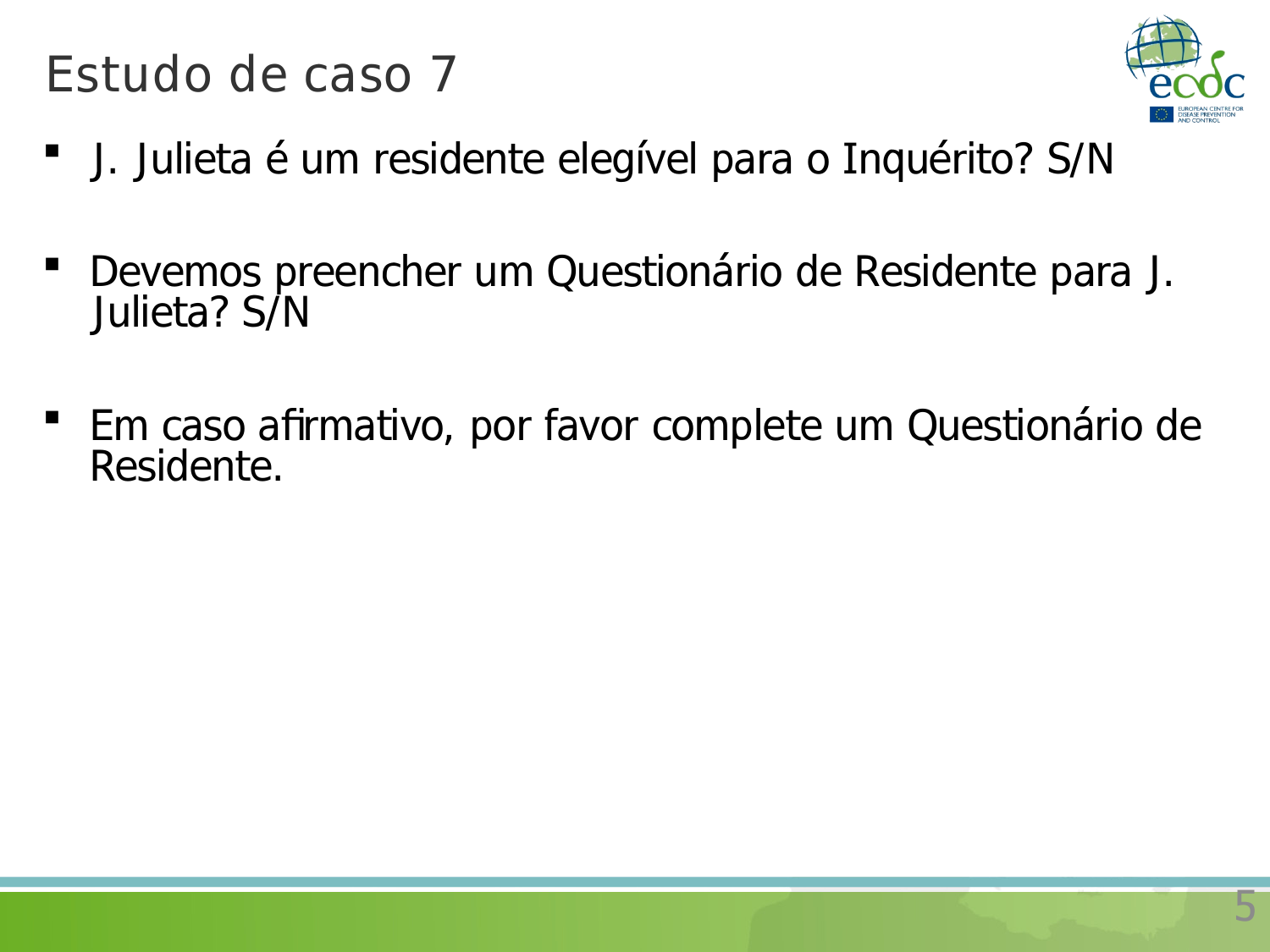

# Estudo de caso 7
J. Julieta é um residente elegível para o Inquérito? S/N

Devemos preencher um Questionário de Residente para J. Julieta? S/N

Em caso afirmativo, por favor complete um Questionário de Residente.

5